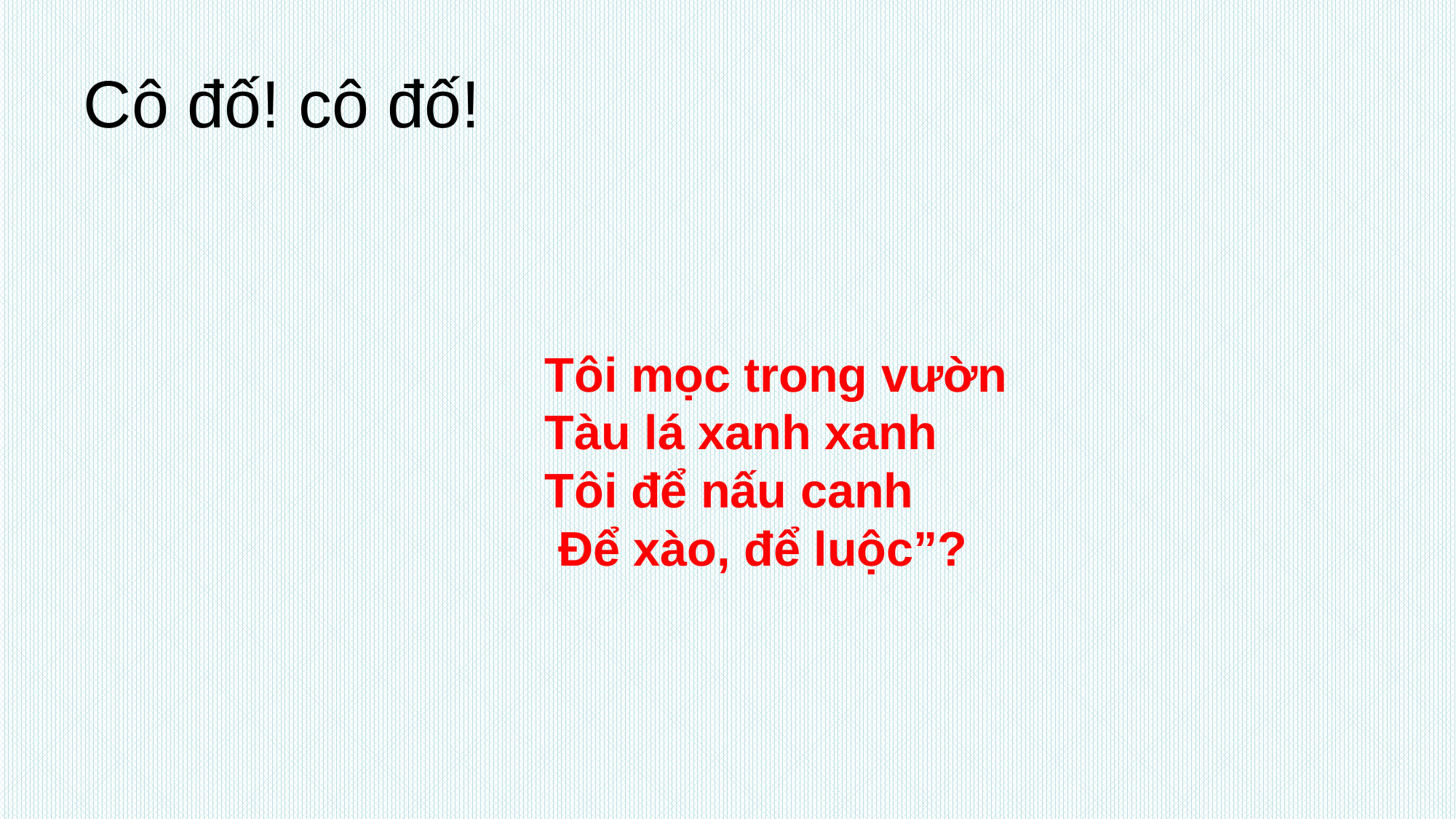

# Cô đố! cô đố!
              Tôi mọc trong vườn
              Tàu lá xanh xanh
              Tôi để nấu canh
               Để xào, để luộc”?